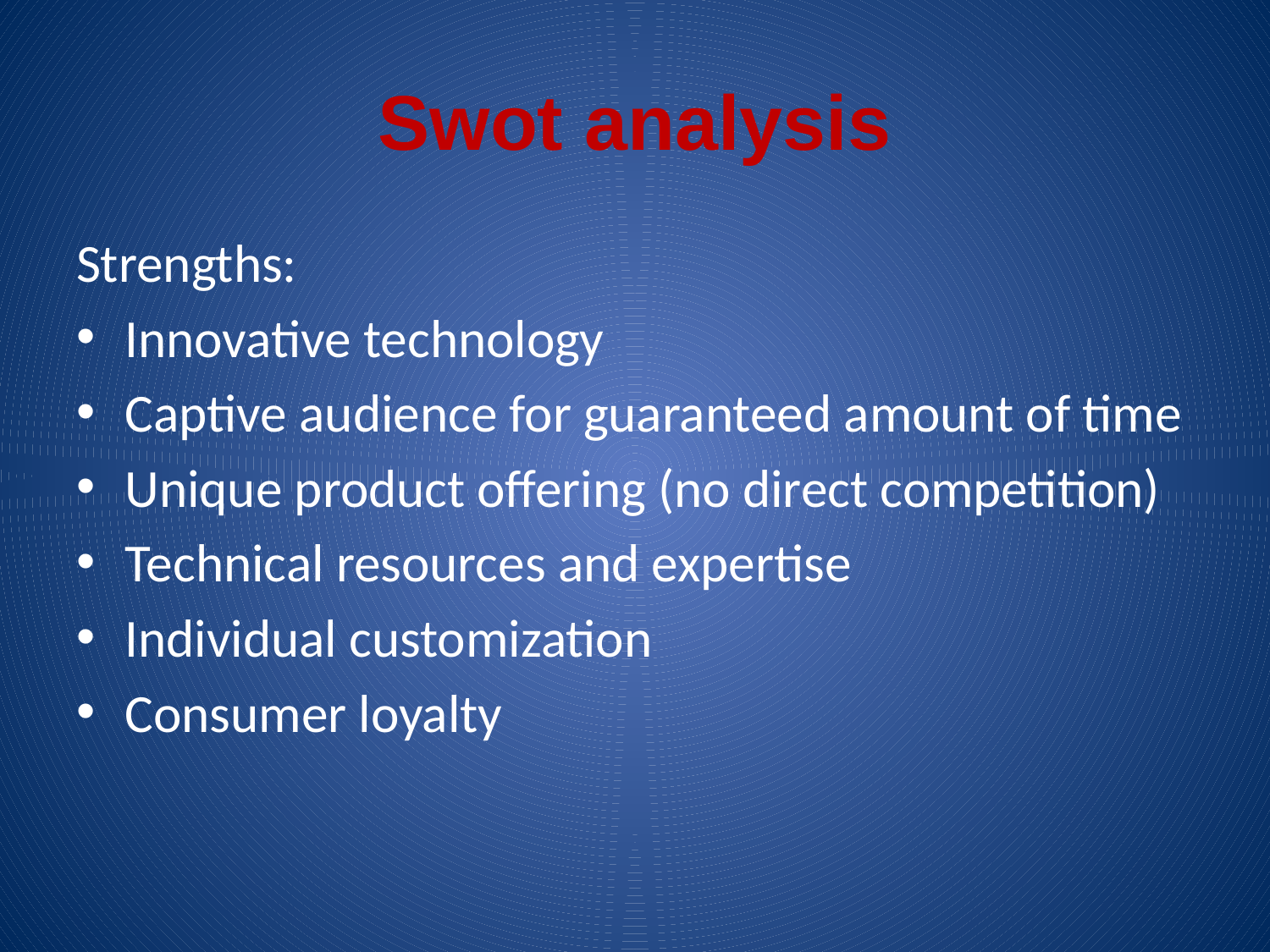

# Swot analysis
Strengths:
Innovative technology
Captive audience for guaranteed amount of time
Unique product offering (no direct competition)
Technical resources and expertise
Individual customization
Consumer loyalty